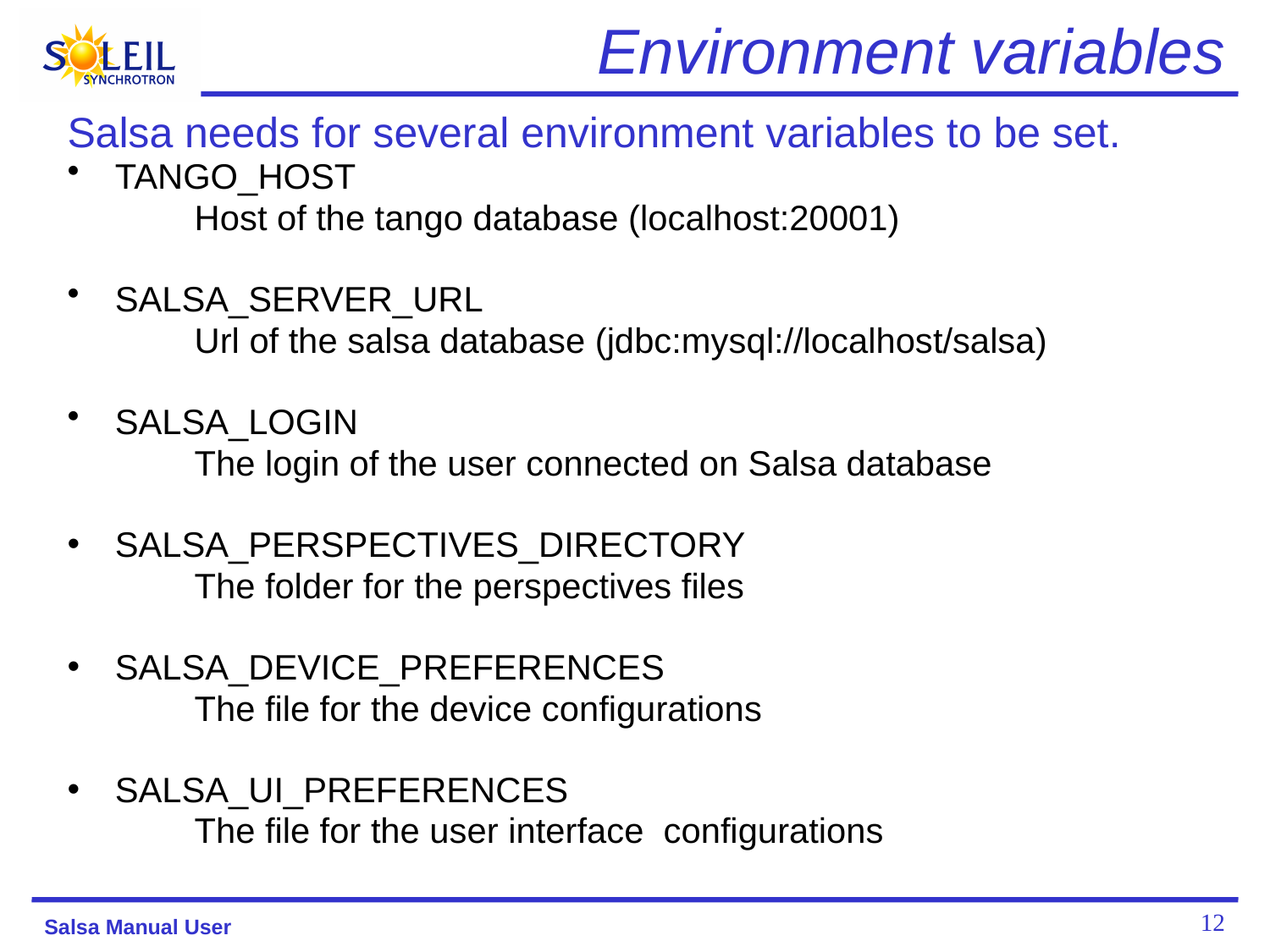

# Environment variables
Salsa needs for several environment variables to be set.
TANGO_HOST
	Host of the tango database (localhost:20001)

SALSA_SERVER_URL
	Url of the salsa database (jdbc:mysql://localhost/salsa)

SALSA_LOGIN
	The login of the user connected on Salsa database

SALSA_PERSPECTIVES_DIRECTORY
	The folder for the perspectives files

SALSA_DEVICE_PREFERENCES
	The file for the device configurations

SALSA_UI_PREFERENCES
	The file for the user interface  configurations
12